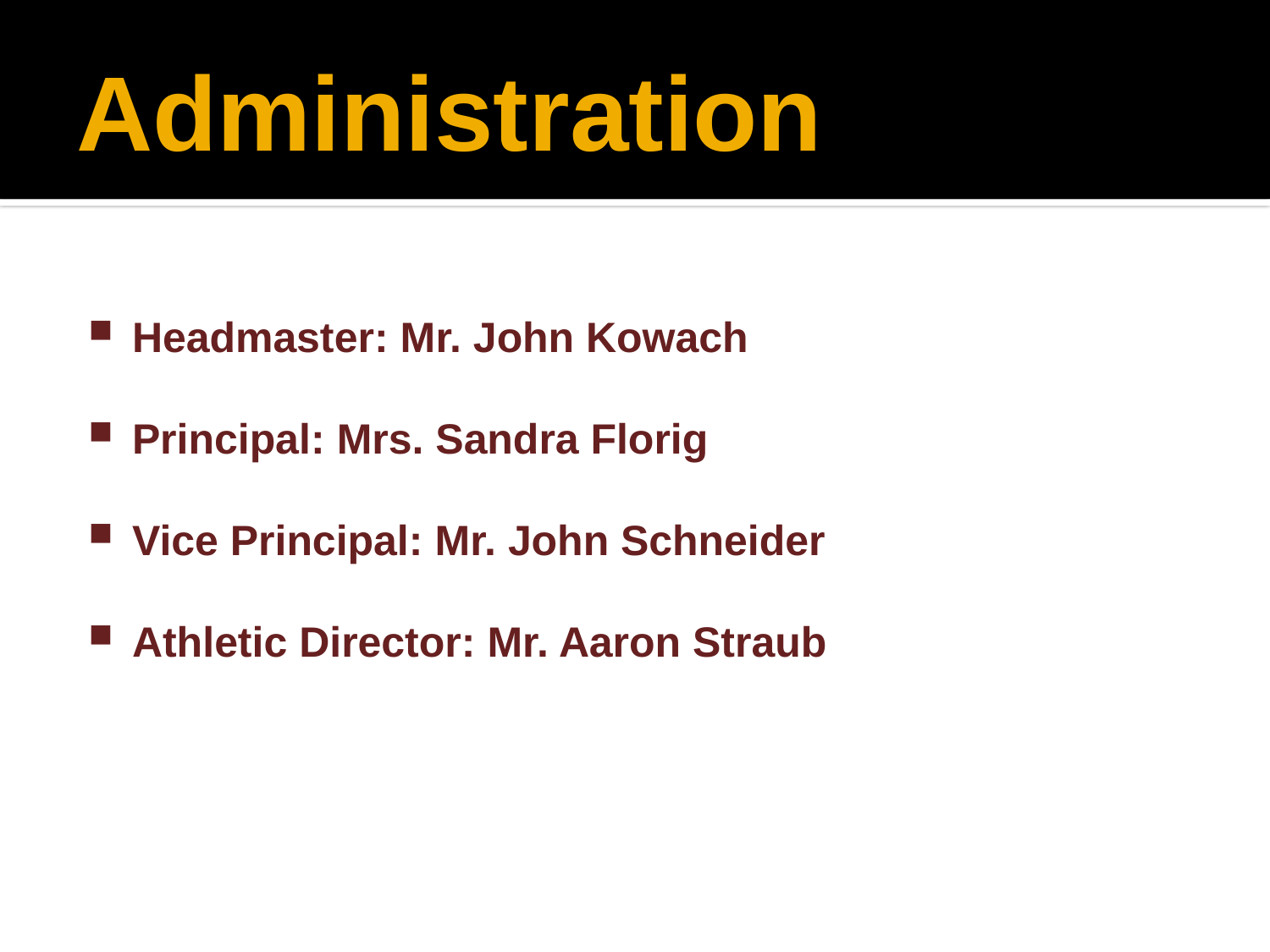

# Administration
Headmaster: Mr. John Kowach
Principal: Mrs. Sandra Florig
Vice Principal: Mr. John Schneider
Athletic Director: Mr. Aaron Straub